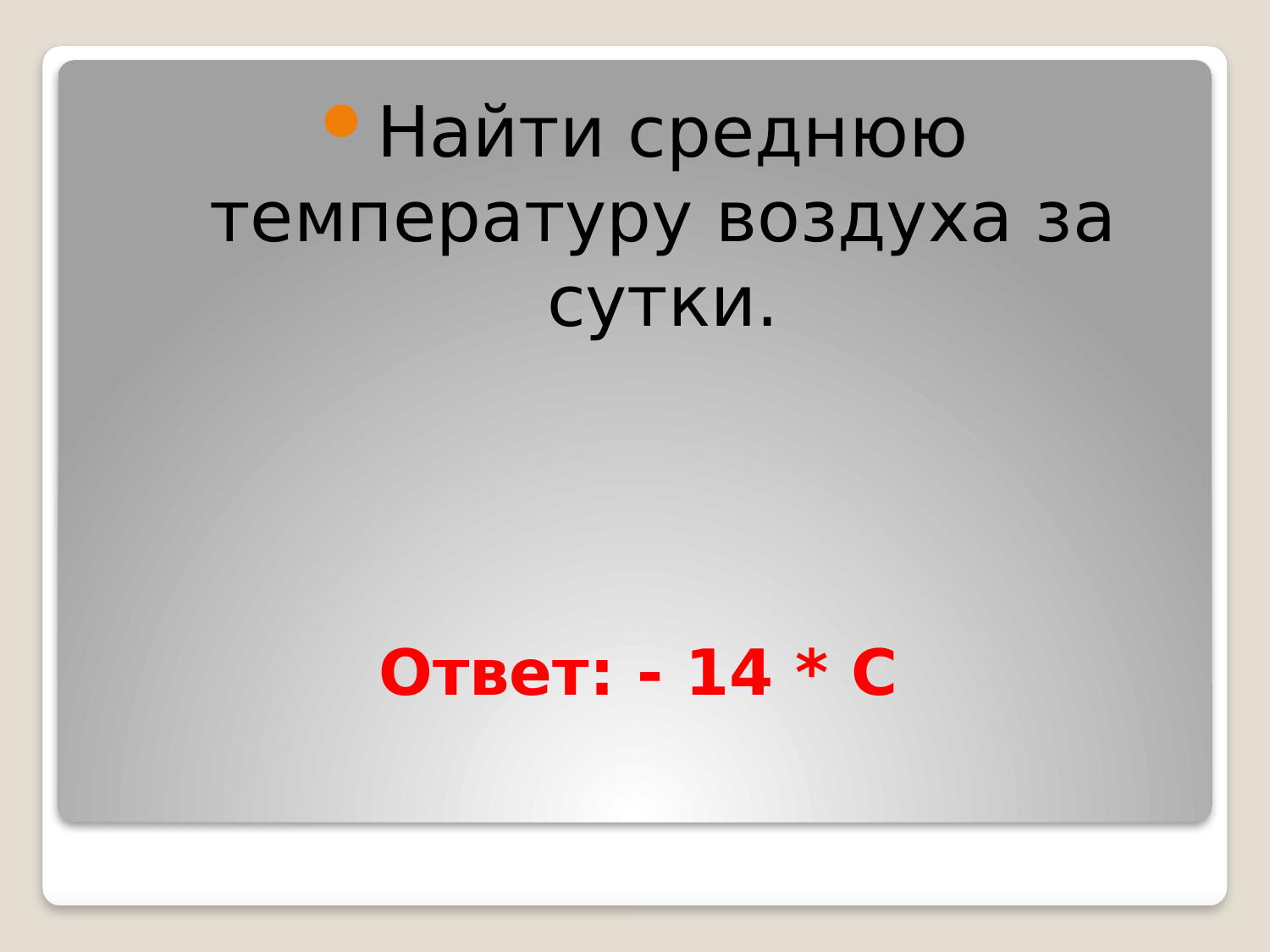

Найти среднюю температуру воздуха за сутки.

# Ответ: - 14 * C